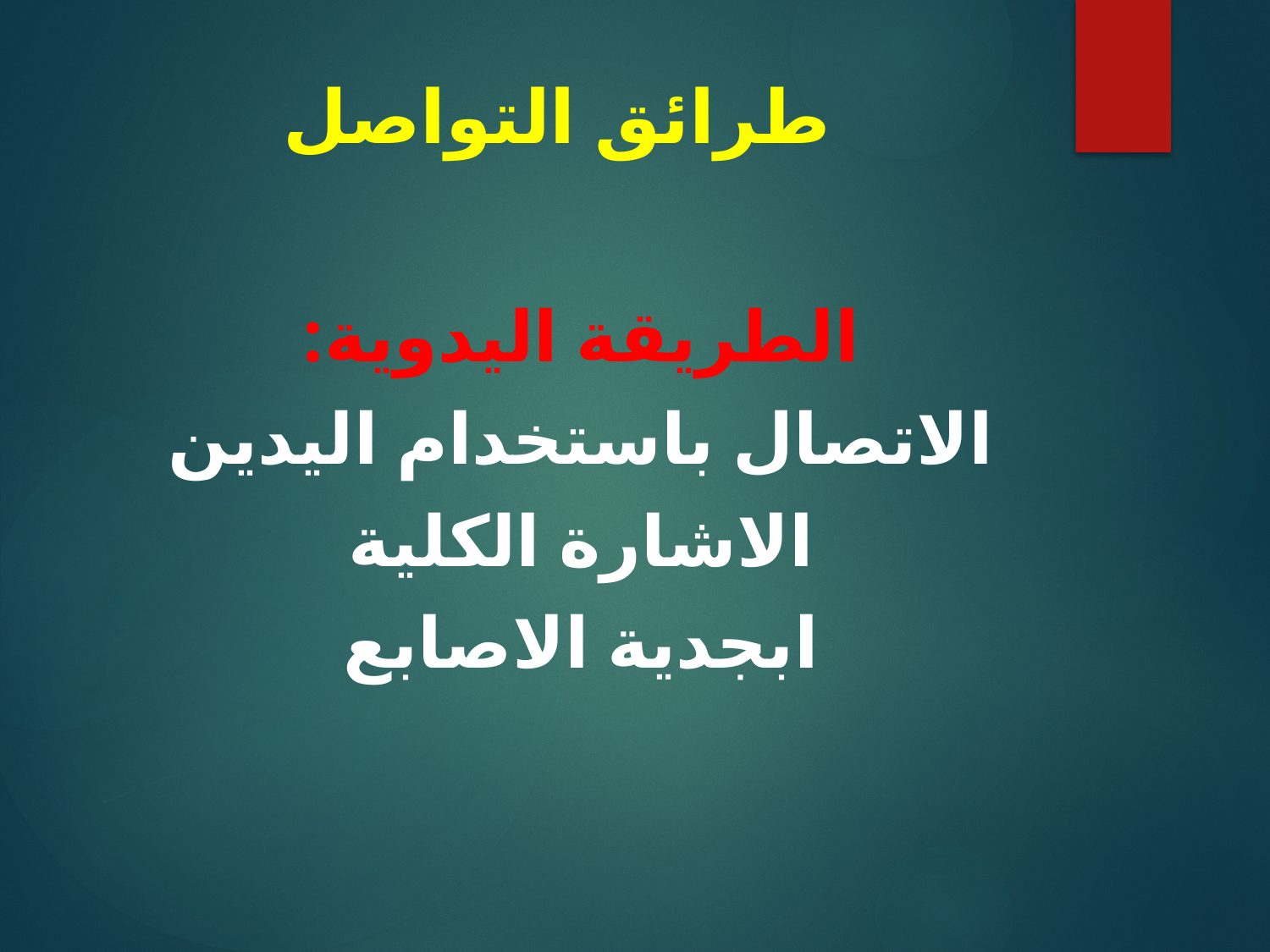

# طرائق التواصل
الطريقة اليدوية:
الاتصال باستخدام اليدين
الاشارة الكلية
ابجدية الاصابع